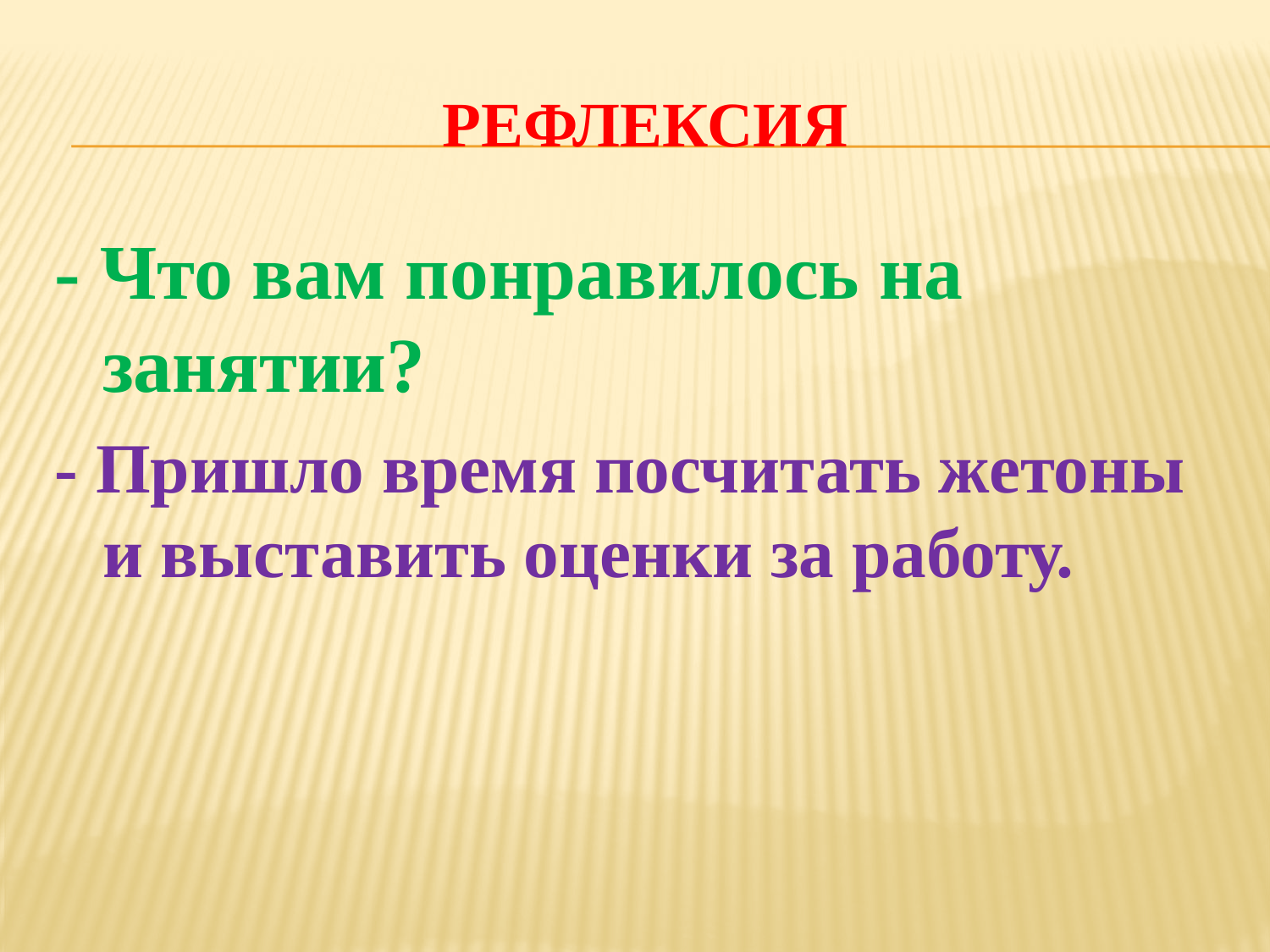

# РЕФЛЕКСИЯ
- Что вам понравилось на занятии?
- Пришло время посчитать жетоны и выставить оценки за работу.